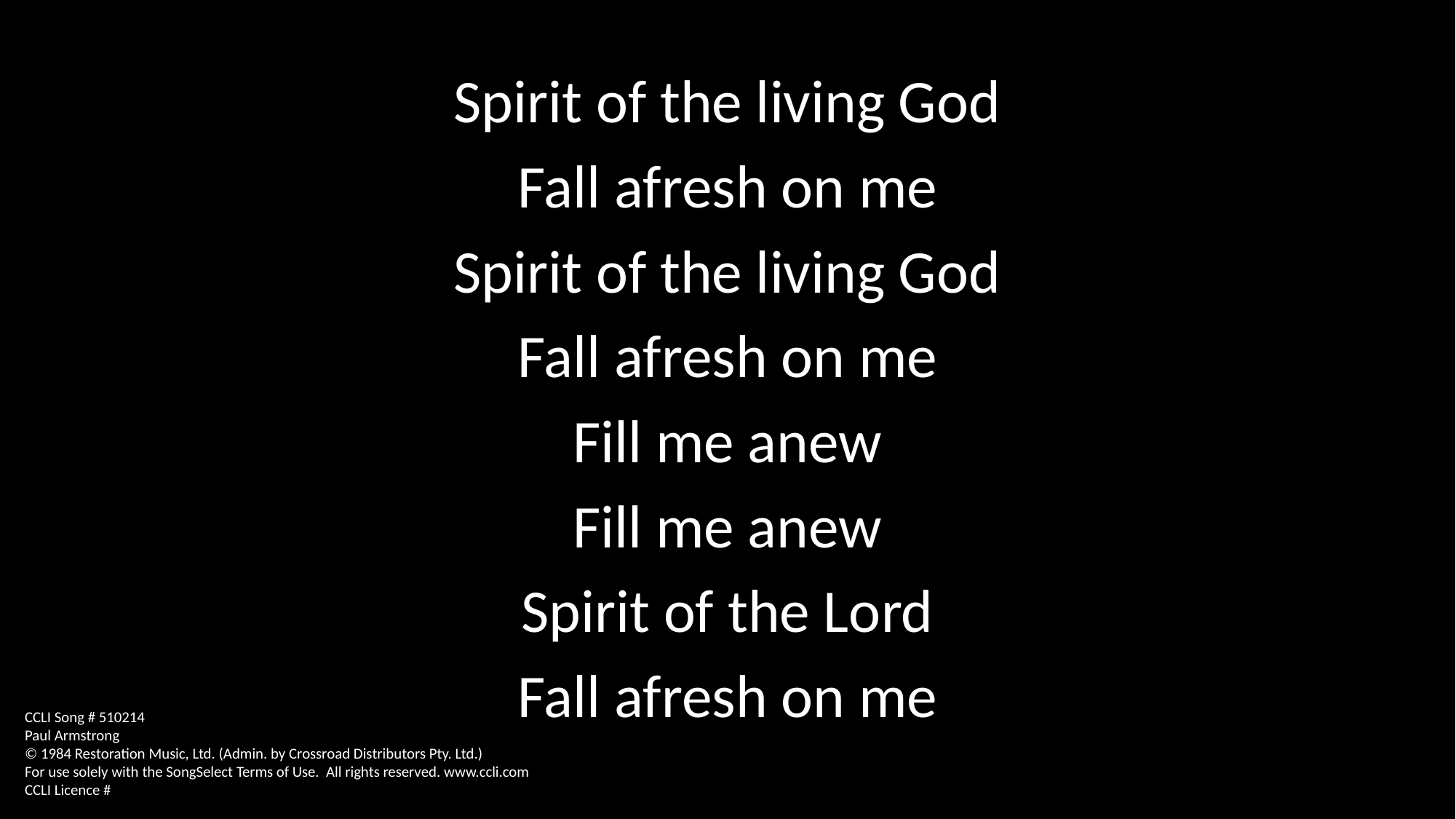

Spirit of the living God
Fall afresh on me
Spirit of the living God
Fall afresh on me
Fill me anew
Fill me anew
Spirit of the Lord
Fall afresh on me

CCLI Song # 510214
Paul Armstrong
© 1984 Restoration Music, Ltd. (Admin. by Crossroad Distributors Pty. Ltd.)
For use solely with the SongSelect Terms of Use.  All rights reserved. www.ccli.com
CCLI Licence #